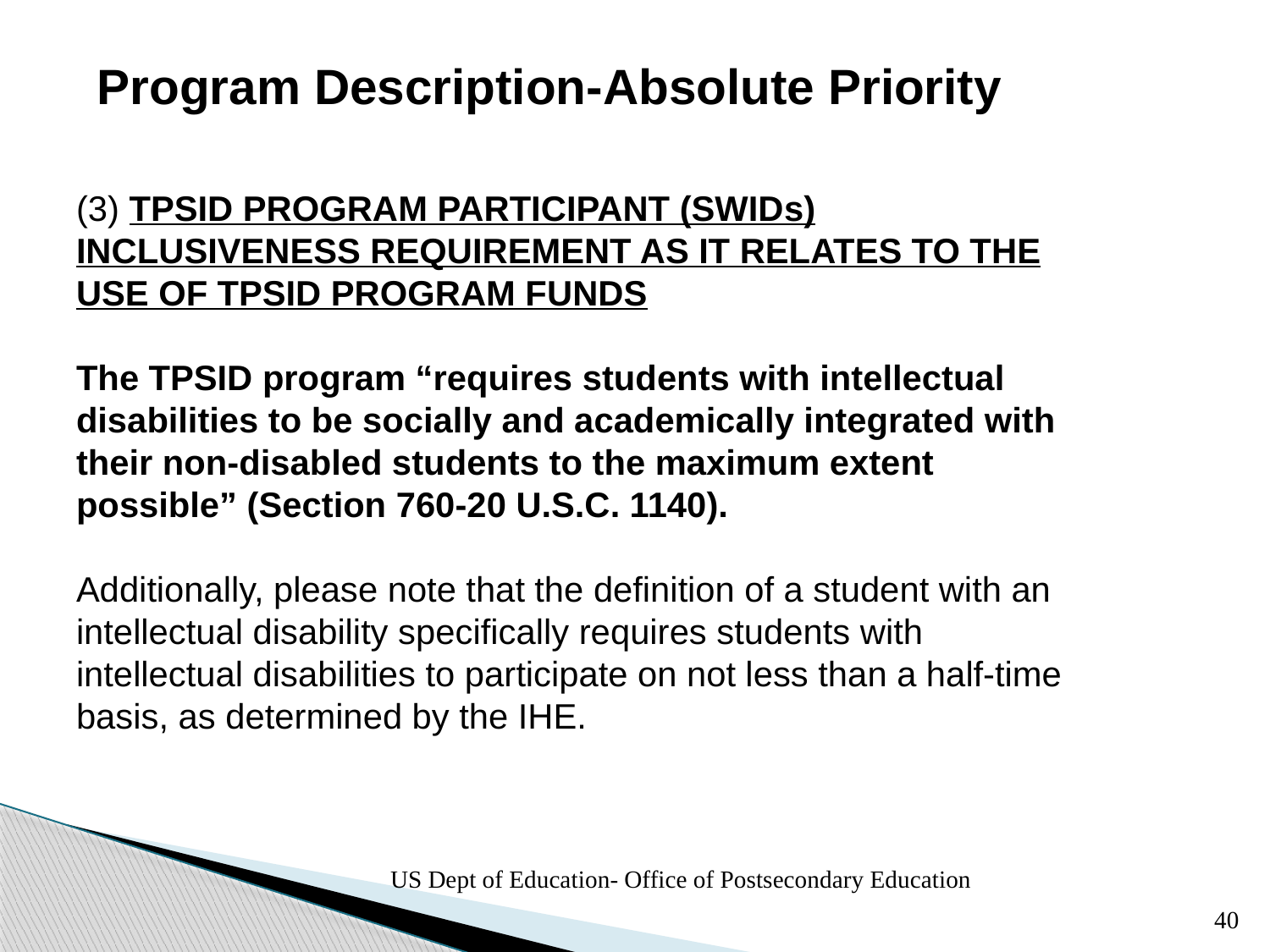

# Program Description-Absolute Priority
(3) TPSID PROGRAM PARTICIPANT (SWIDs) INCLUSIVeness REQUIREMENT AS IT RElAtES TO THE USE OF TPSID PROGRAM FUNDS

The TPSID program “requires students with intellectual disabilities to be socially and academically integrated with their non-disabled students to the maximum extent possible” (Section 760-20 U.S.C. 1140).

Additionally, please note that the definition of a student with an intellectual disability specifically requires students with intellectual disabilities to participate on not less than a half-time basis, as determined by the IHE.

US Dept of Education- Office of Postsecondary Education
40